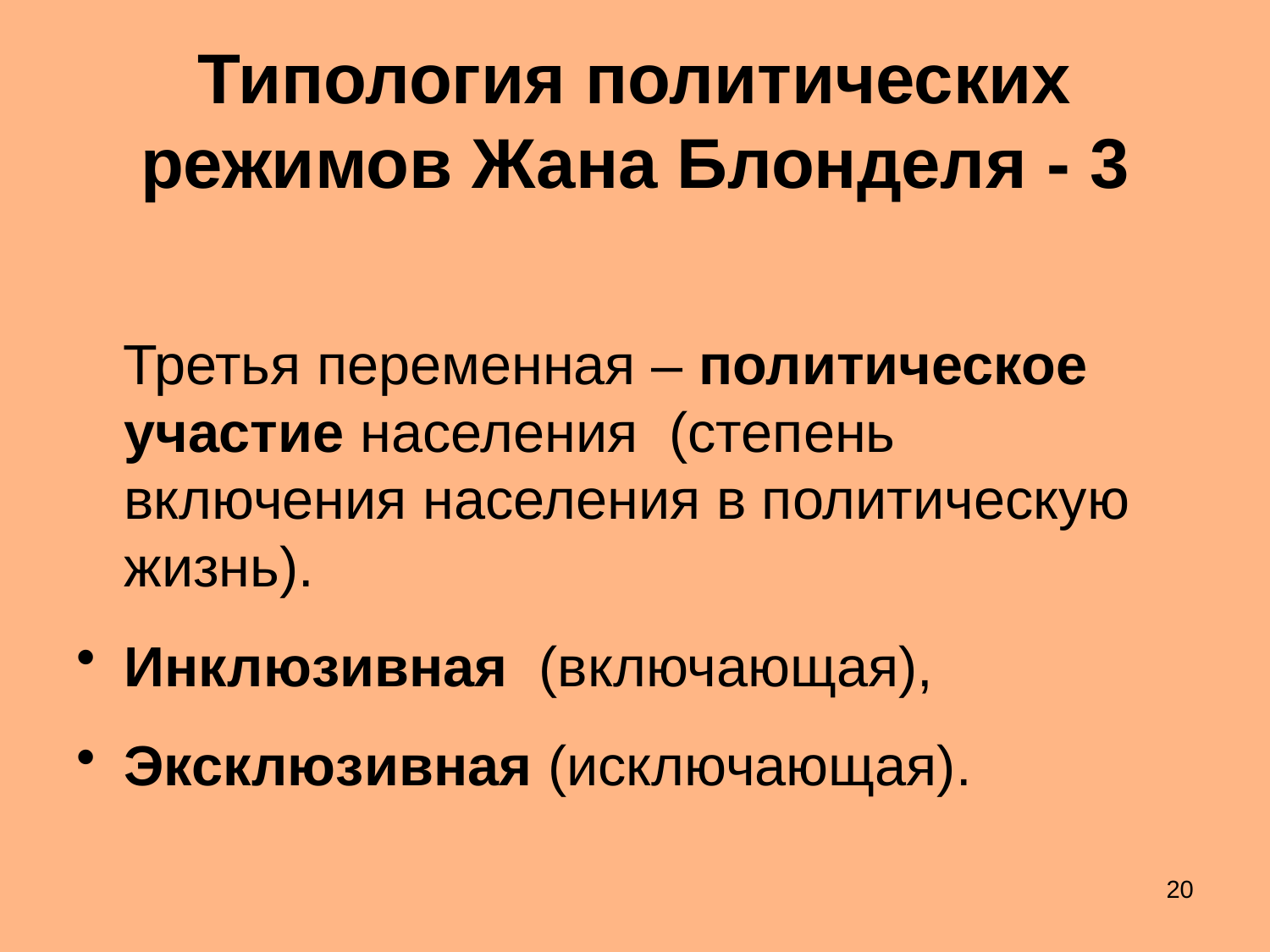

# Типология политических режимов Жана Блонделя - 3

   Третья переменная – политическое участие населения  (степень включения населения в политическую жизнь).
Инклюзивная  (включающая),
Эксклюзивная (исключающая).
20